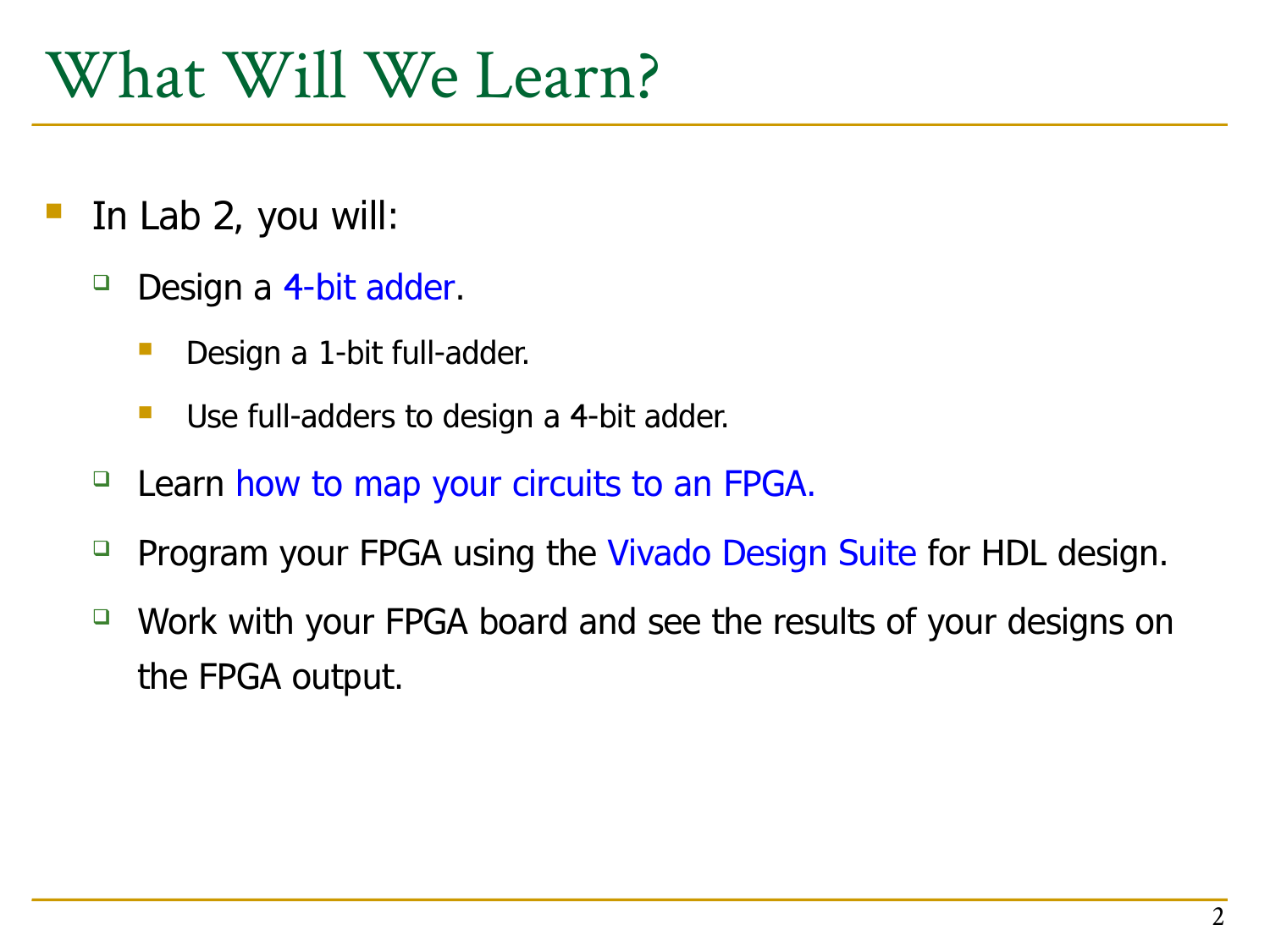

# What Will We Learn?
In Lab 2, you will:
Design a 4-bit adder.
Design a 1-bit full-adder.
Use full-adders to design a 4-bit adder.
Learn how to map your circuits to an FPGA.
Program your FPGA using the Vivado Design Suite for HDL design.
Work with your FPGA board and see the results of your designs on the FPGA output.

2